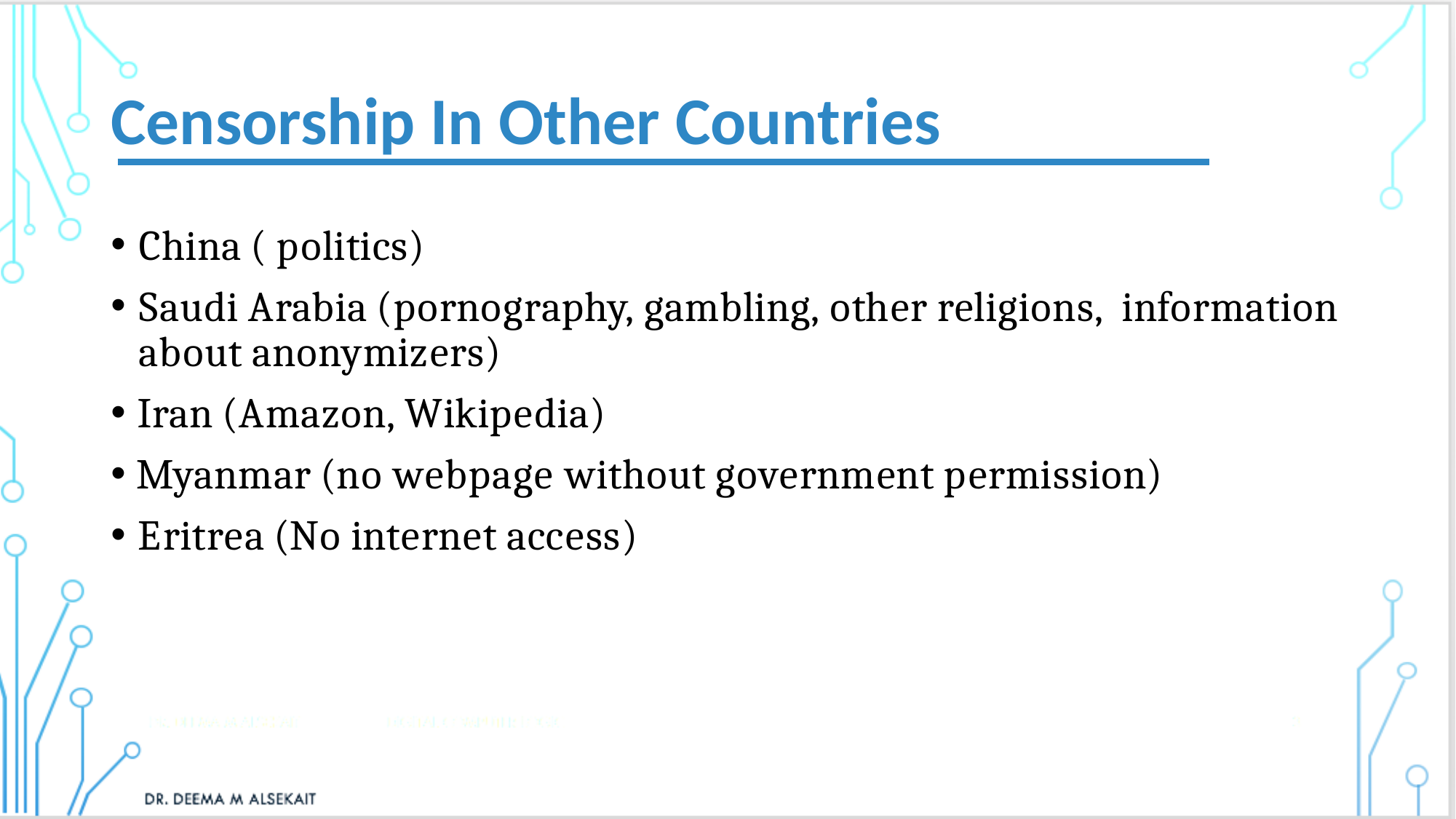

# Censorship In Other Countries
China ( politics)
Saudi Arabia (pornography, gambling, other religions,  information about anonymizers)
Iran (Amazon, Wikipedia)
Myanmar (no webpage without government permission)
Eritrea (No internet access)